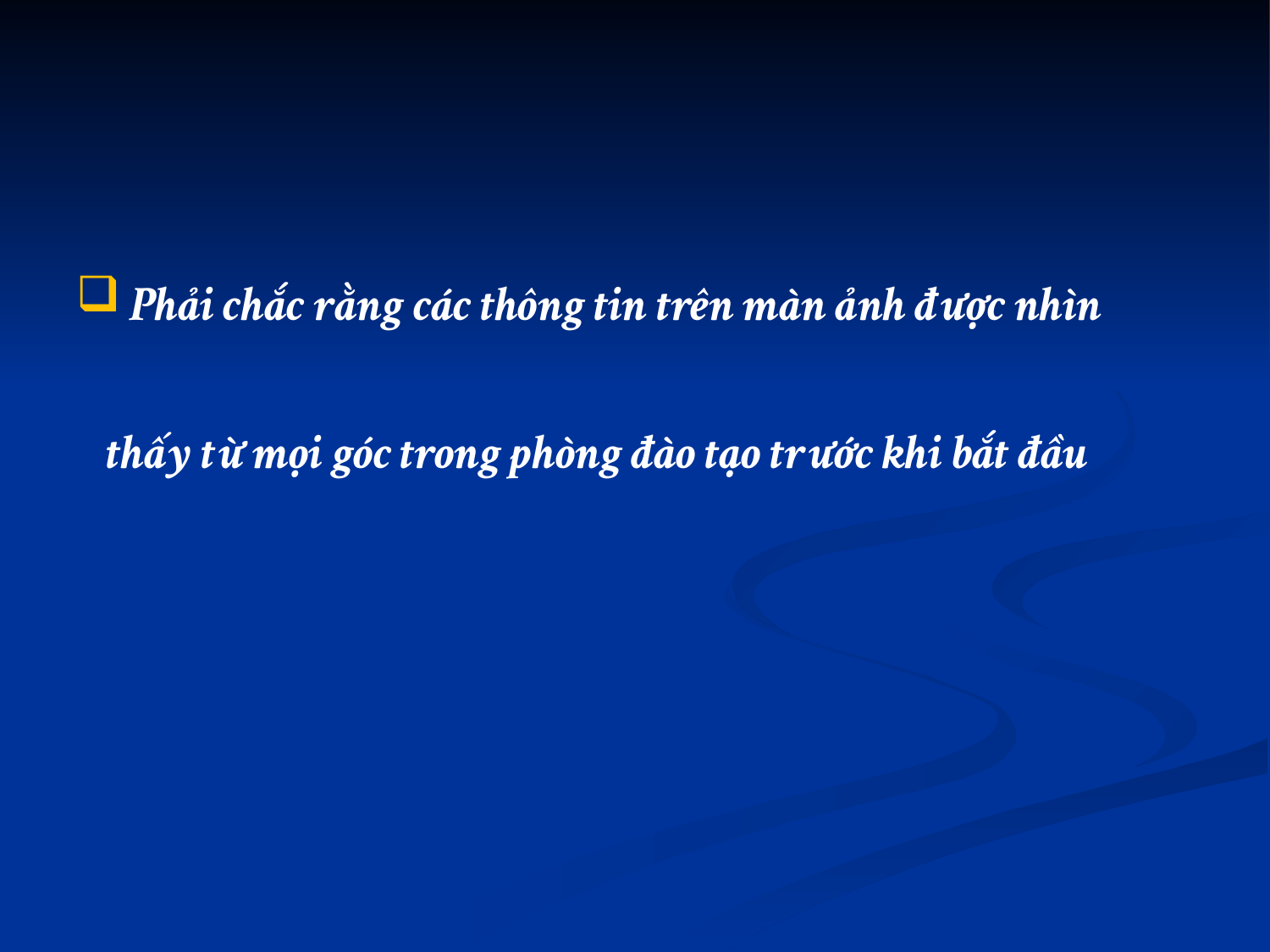

# Phải chắc rằng các thông tin trên màn ảnh được nhìn thấy từ mọi góc trong phòng đào tạo trước khi bắt đầu